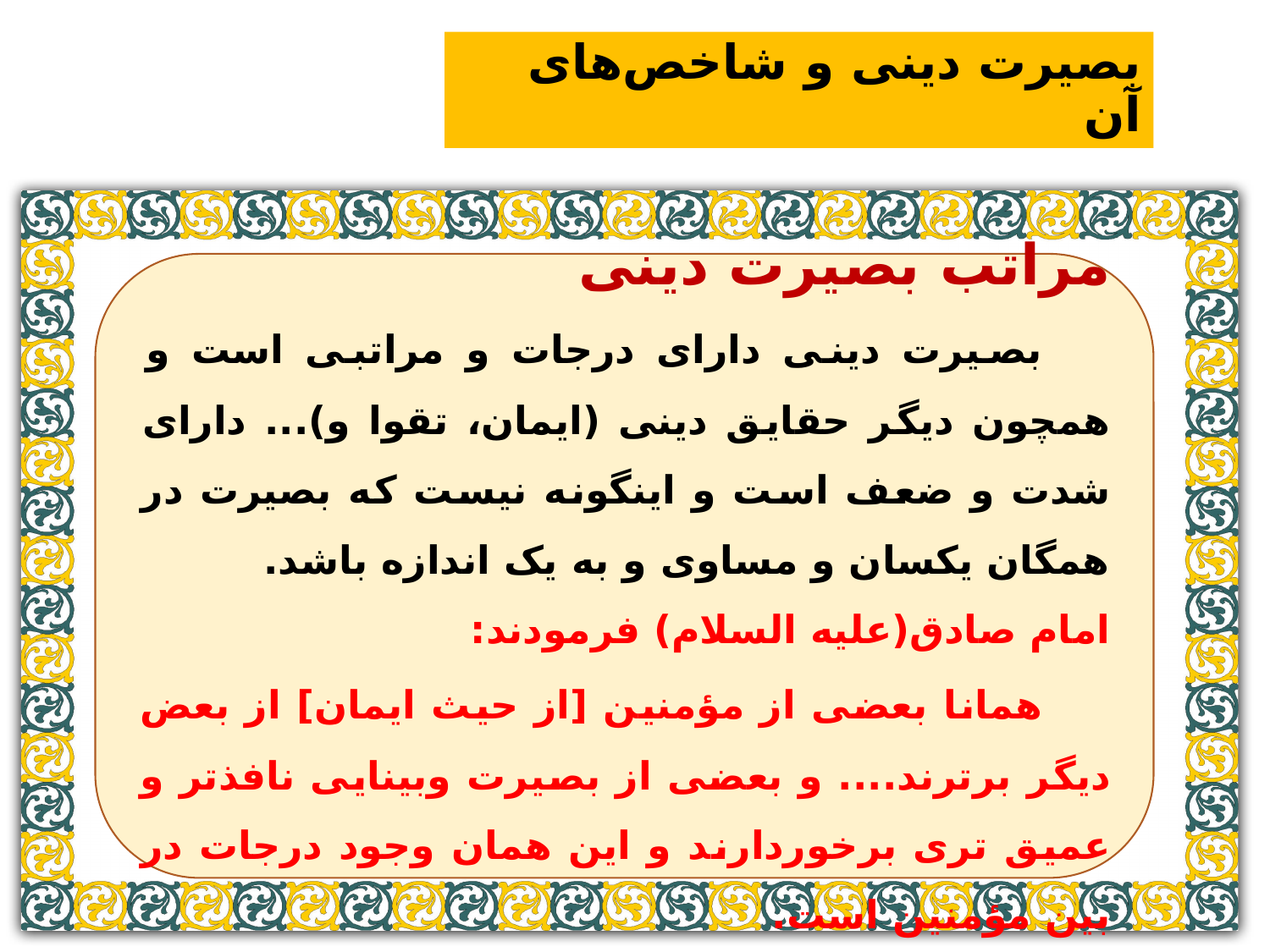

# بصیرت دینی و شاخص‌های آن
ز
مراتب بصیرت دینی
   بصیرت دینی دارای درجات و مراتبی است و همچون دیگر حقایق دینی (ایمان، تقوا و)... دارای شدت و ضعف است و اینگونه نیست که بصیرت در همگان یکسان و مساوی و به یک اندازه باشد.
امام صادق(علیه السلام) فرمودند:
    همانا بعضی از مؤمنین [از حیث ایمان] از بعض دیگر برترند.... و بعضی از بصیرت وبینایی نافذتر و عمیق ترى برخوردارند و این همان وجود درجات در بین مؤمنین است.